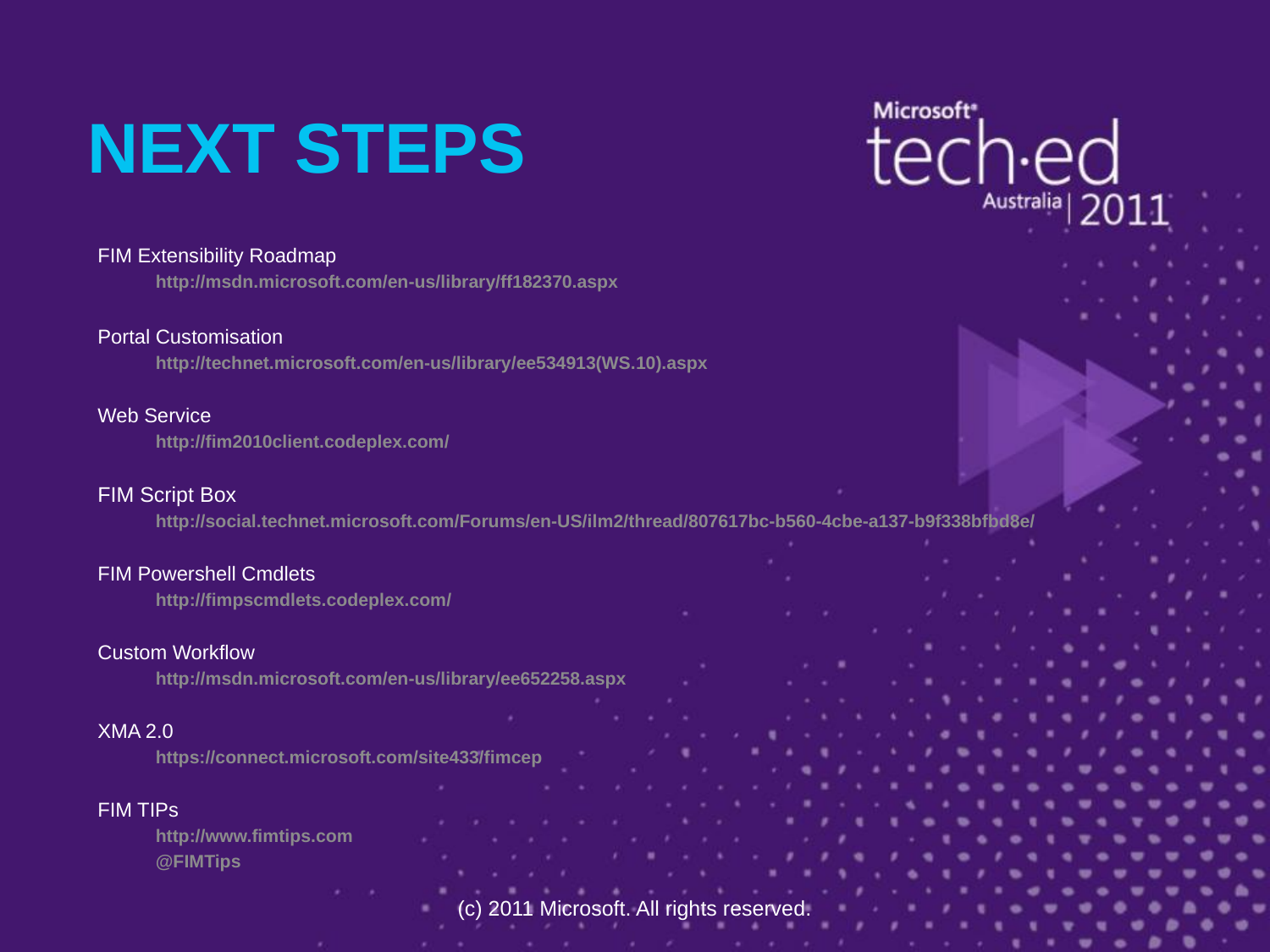

# Next Steps
FIM Extensibility Roadmap
http://msdn.microsoft.com/en-us/library/ff182370.aspx

Portal Customisation
http://technet.microsoft.com/en-us/library/ee534913(WS.10).aspx

Web Service
http://fim2010client.codeplex.com/

FIM Script Box
http://social.technet.microsoft.com/Forums/en-US/ilm2/thread/807617bc-b560-4cbe-a137-b9f338bfbd8e/

FIM Powershell Cmdlets
http://fimpscmdlets.codeplex.com/

Custom Workflow
http://msdn.microsoft.com/en-us/library/ee652258.aspx

XMA 2.0
https://connect.microsoft.com/site433/fimcep

FIM TIPs
http://www.fimtips.com
@FIMTips
(c) 2011 Microsoft. All rights reserved.